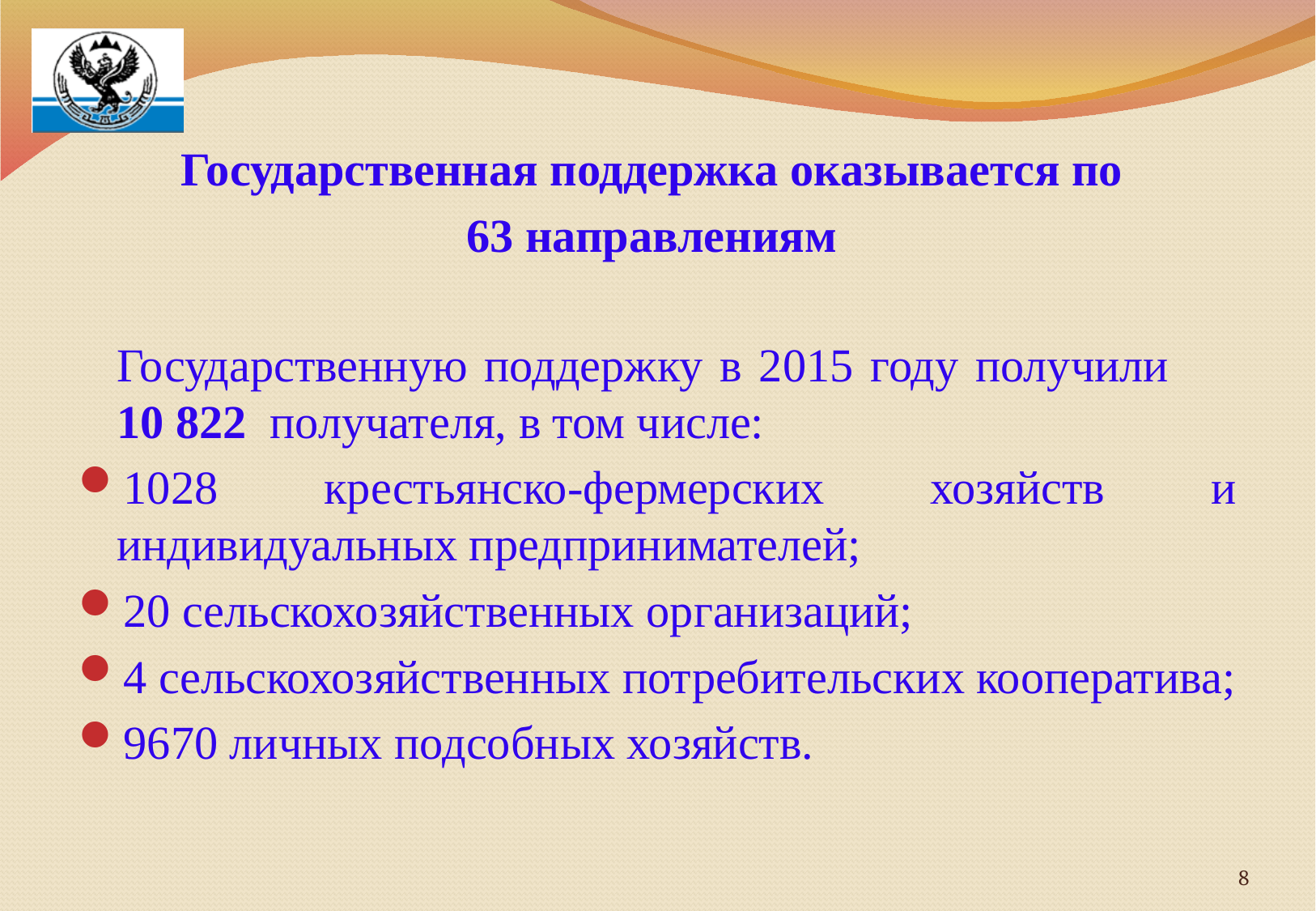

Государственная поддержка оказывается по
63 направлениям

	Государственную поддержку в 2015 году получили     10 822  получателя, в том числе:
1028 крестьянско-фермерских хозяйств и индивидуальных предпринимателей;
20 сельскохозяйственных организаций;
4 сельскохозяйственных потребительских кооператива;
9670 личных подсобных хозяйств.
#
8